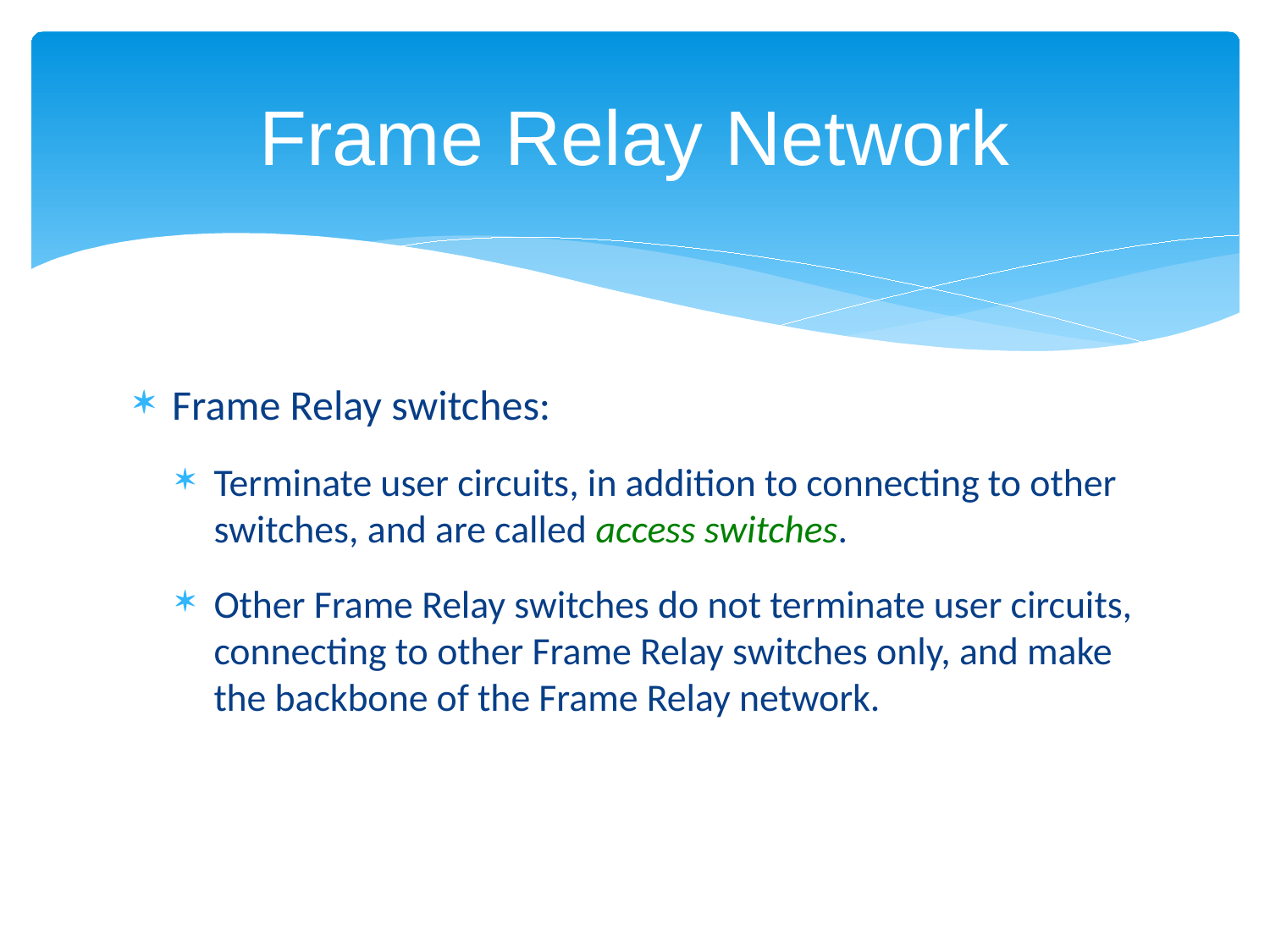

# Frame Relay Network
Frame Relay switches:
Terminate user circuits, in addition to connecting to other switches, and are called access switches.
Other Frame Relay switches do not terminate user circuits, connecting to other Frame Relay switches only, and make the backbone of the Frame Relay network.